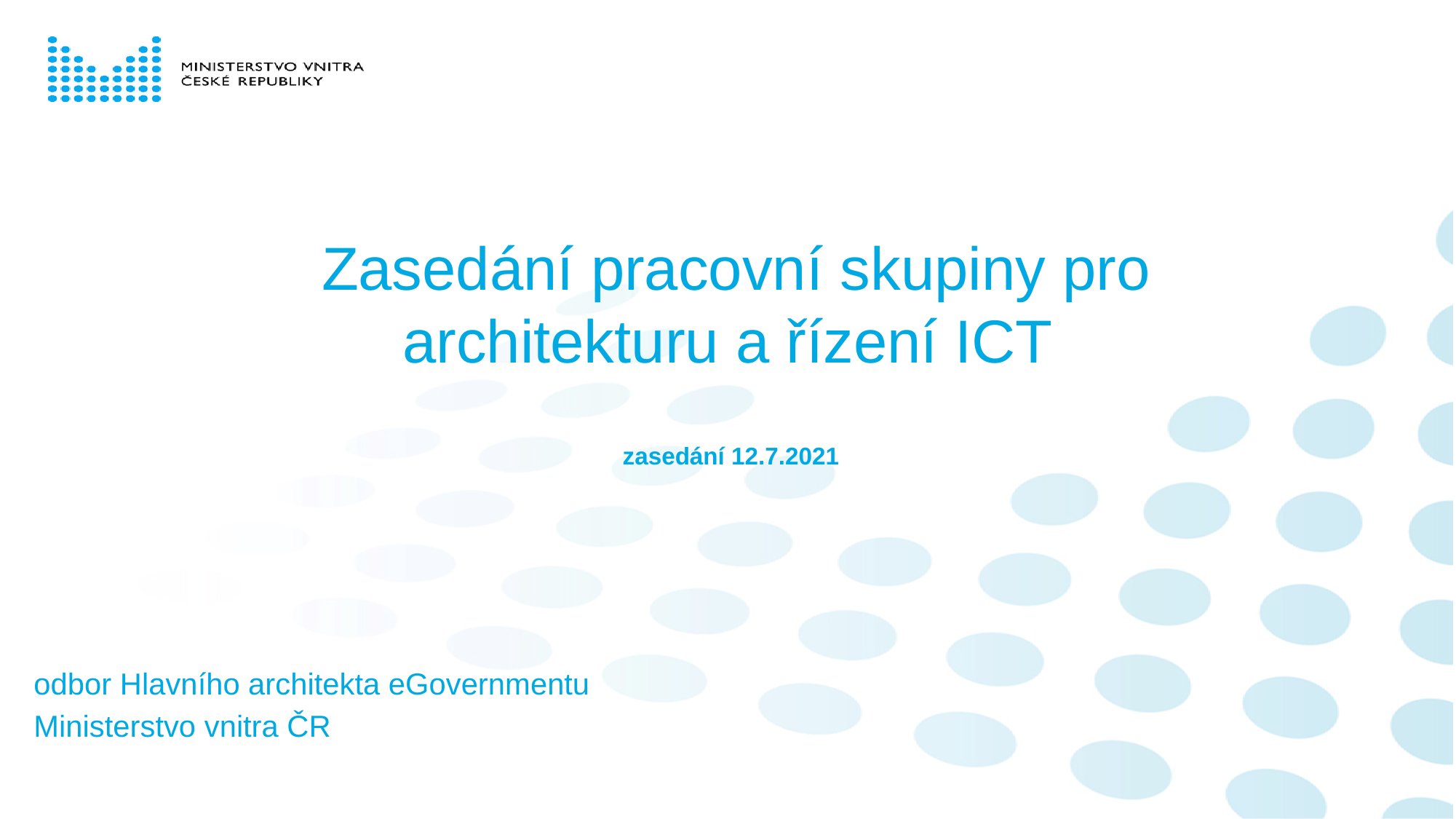

Zasedání pracovní skupiny pro architekturu a řízení ICT
 zasedání 12.7.2021
odbor Hlavního architekta eGovernmentu
Ministerstvo vnitra ČR